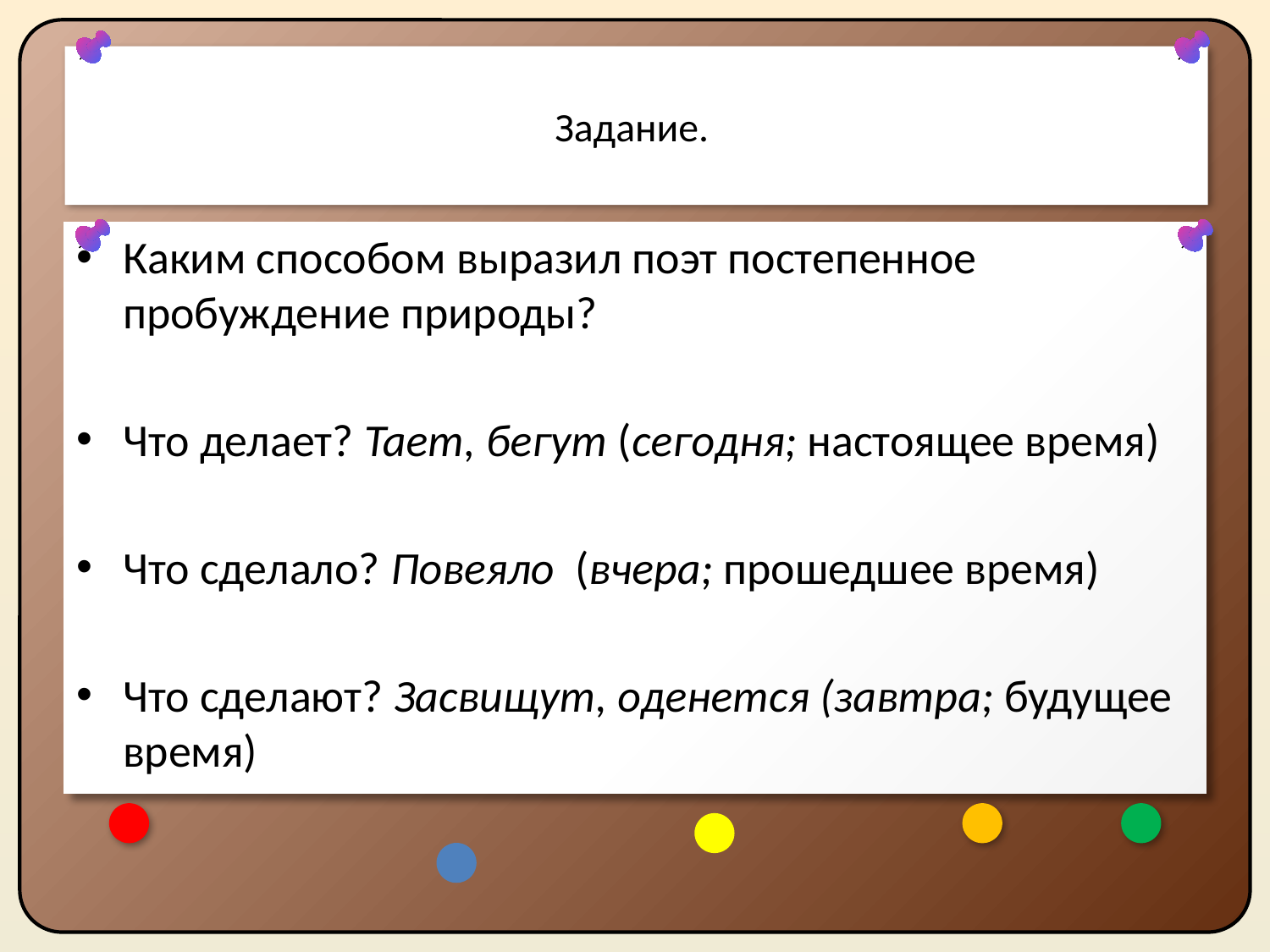

# Задание.

Каким способом выразил поэт постепенное пробуждение природы?

Что делает? Тает, бегут (сегодня; настоящее время)

Что сделало? Повеяло  (вчера; прошедшее время)

Что сделают? Засвищут, оденется (завтра; будущее время)